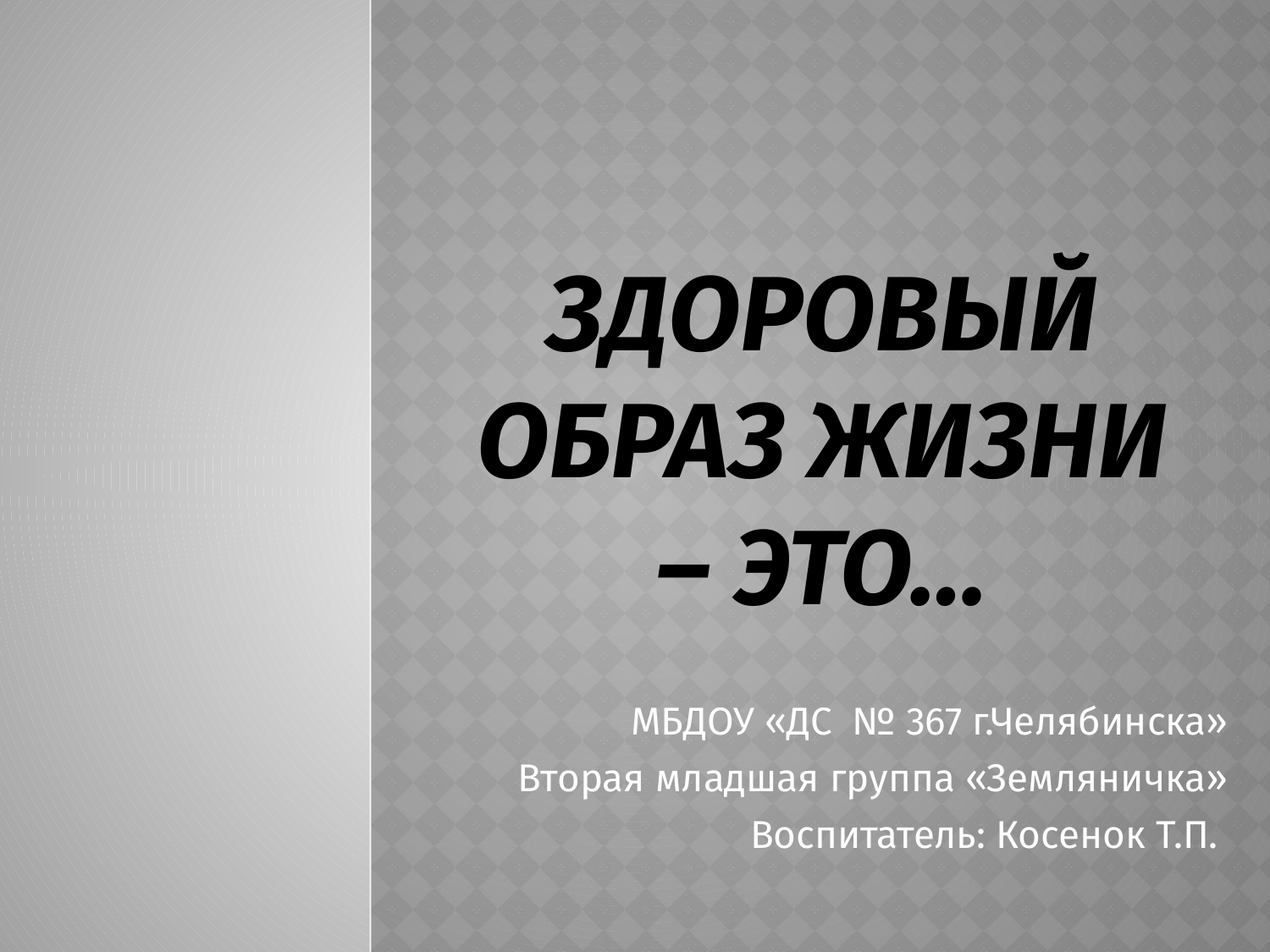

# Здоровый образ жизни – это…
МБДОУ «ДС  № 367 г.Челябинска»
Вторая младшая группа «Земляничка»
Воспитатель: Косенок Т.П.